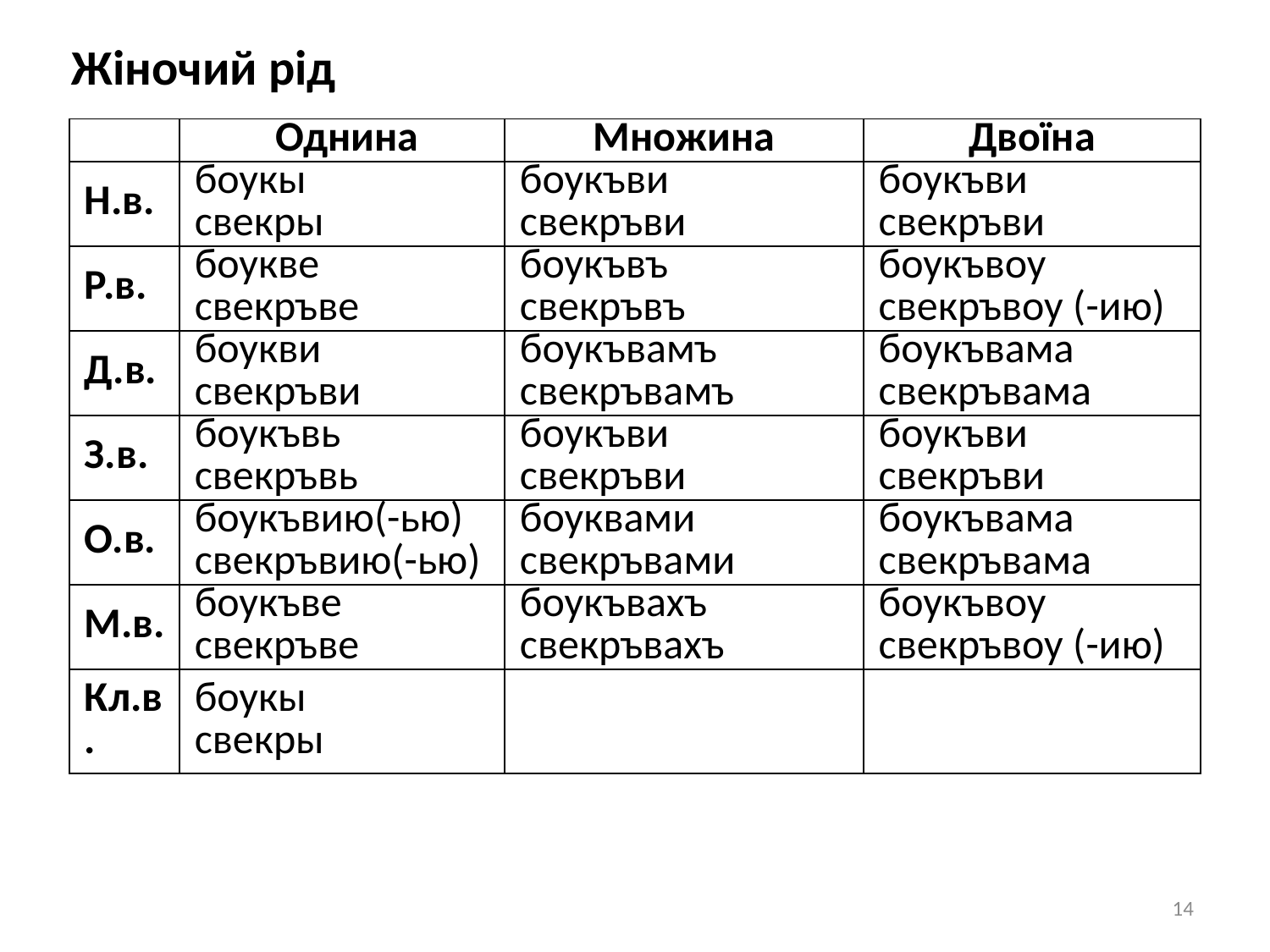

Жіночий рід
|  | Однина | Множина | Двоїна |
| --- | --- | --- | --- |
| Н.в. | боукы свекры | боукъви свекръви | боукъви свекръви |
| Р.в. | боукве свекръве | боукъвъ свекръвъ | боукъвоу свекръвоу (-ию) |
| Д.в. | боукви свекръви | боукъвамъ свекръвамъ | боукъвама свекръвама |
| З.в. | боукъвь свекръвь | боукъви свекръви | боукъви свекръви |
| О.в. | боукъвию(-ью) свекръвию(-ью) | боуквами свекръвами | боукъвама свекръвама |
| М.в. | боукъве свекръве | боукъвахъ свекръвахъ | боукъвоу свекръвоу (-ию) |
| Кл.в. | боукы свекры |  |  |
14